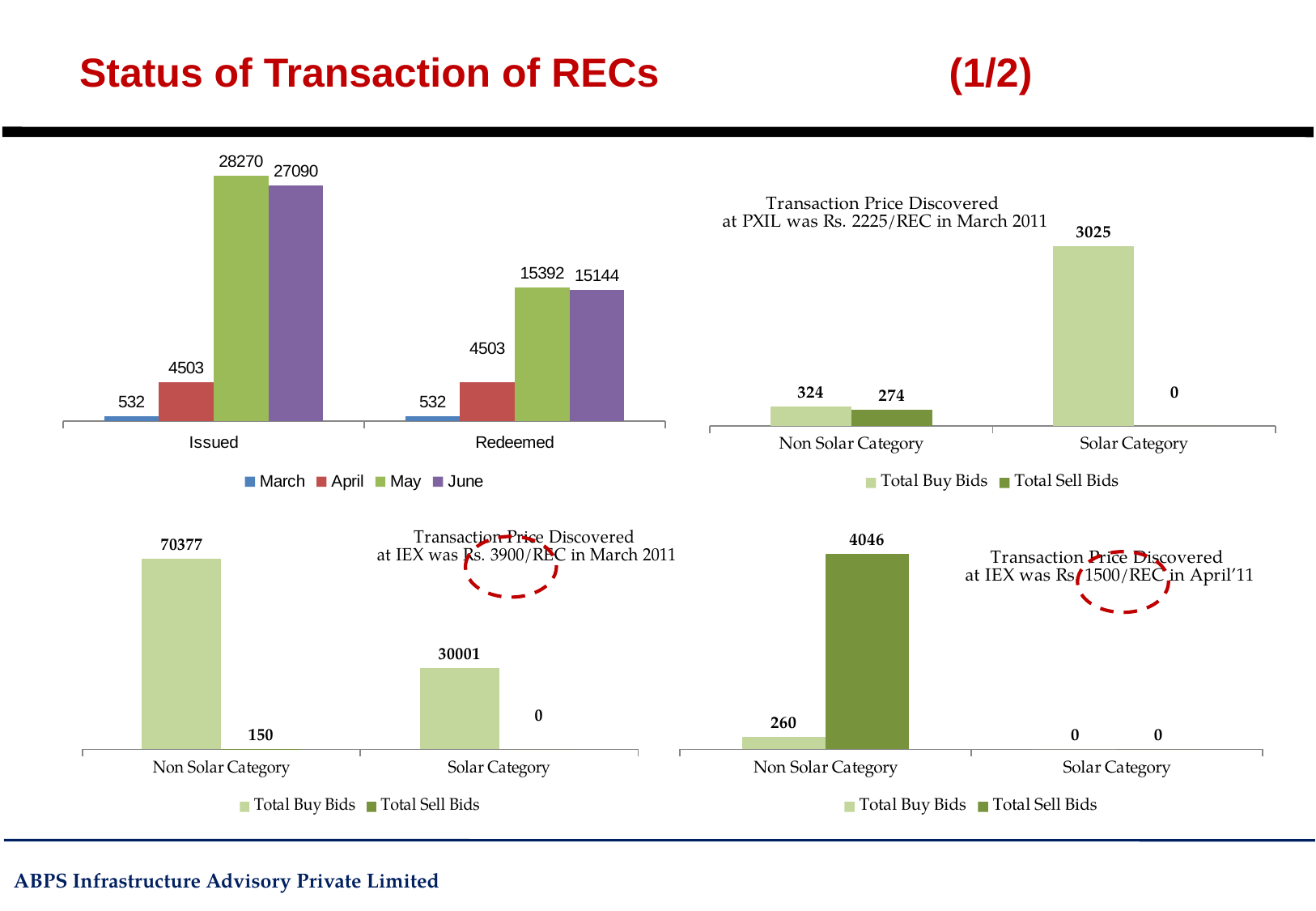

# Status of Transaction of RECs	(1/2)

### Chart

| Category | March | April | May | June |
|---|---|---|---|---|
| Issued | 532.0 | 4503.0 | 28270.0 | 27090.0 |
| Redeemed | 532.0 | 4503.0 | 15392.0 | 15144.0 |

### Chart: Transaction Price Discovered
at PXIL was Rs. 2225/REC in March 2011

| Category | Total Buy Bids | Total Sell Bids |
|---|---|---|
| Non Solar Category | 324.0 | 274.0 |
| Solar Category | 3025.0 | 0.0 |

### Chart: Transaction Price Discovered
at IEX was Rs. 3900/REC in March 2011

| Category | Total Buy Bids | Total Sell Bids |
|---|---|---|
| Non Solar Category | 70377.0 | 150.0 |
| Solar Category | 30001.0 | 0.0 |

### Chart: Transaction Price Discovered
at IEX was Rs. 1500/REC in April’11

| Category | Total Buy Bids | Total Sell Bids |
|---|---|---|
| Non Solar Category | 260.0 | 4046.0 |
| Solar Category | 0.0 | 0.0 |